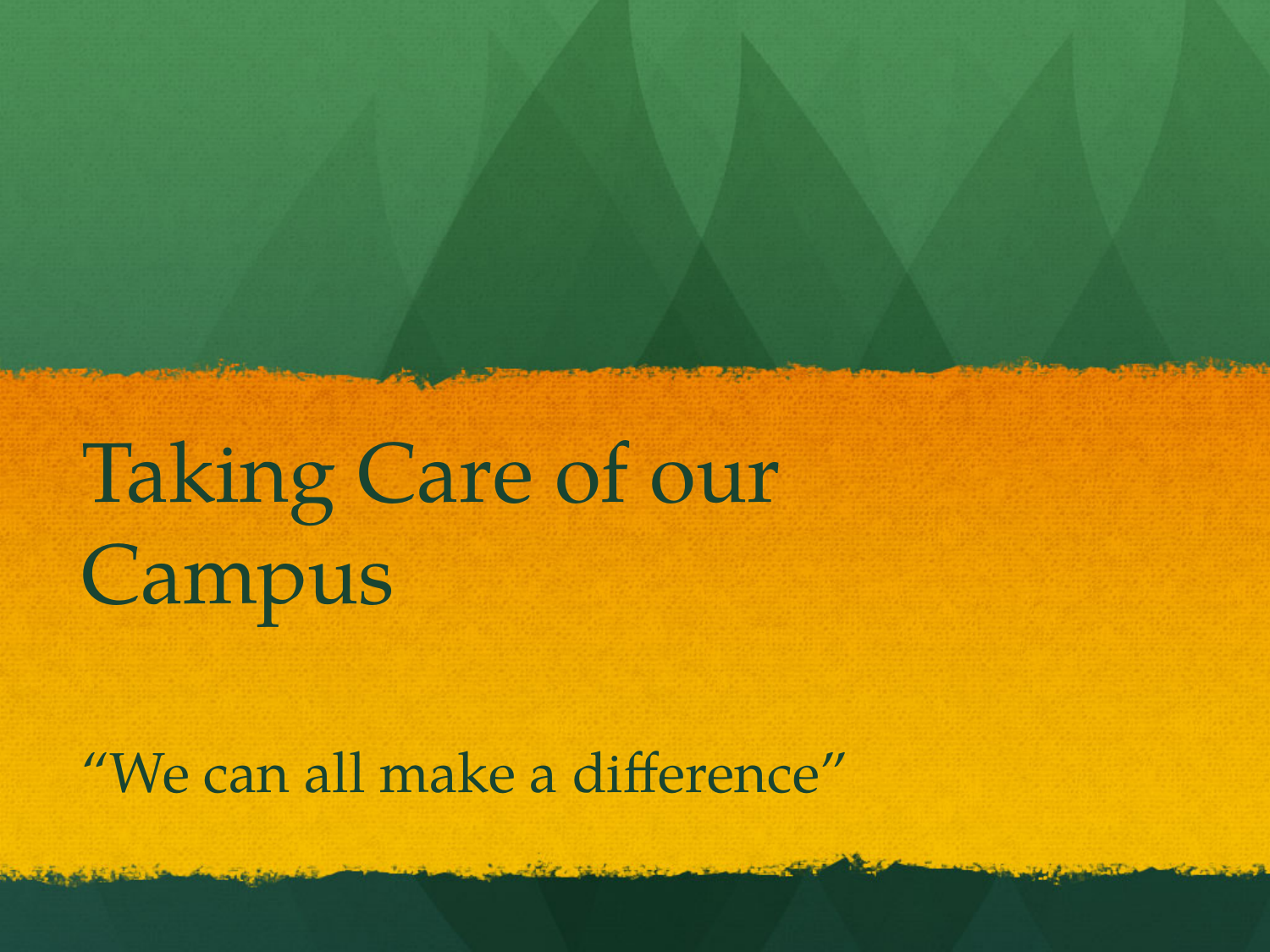

# Taking Care of our Campus
“We can all make a difference”